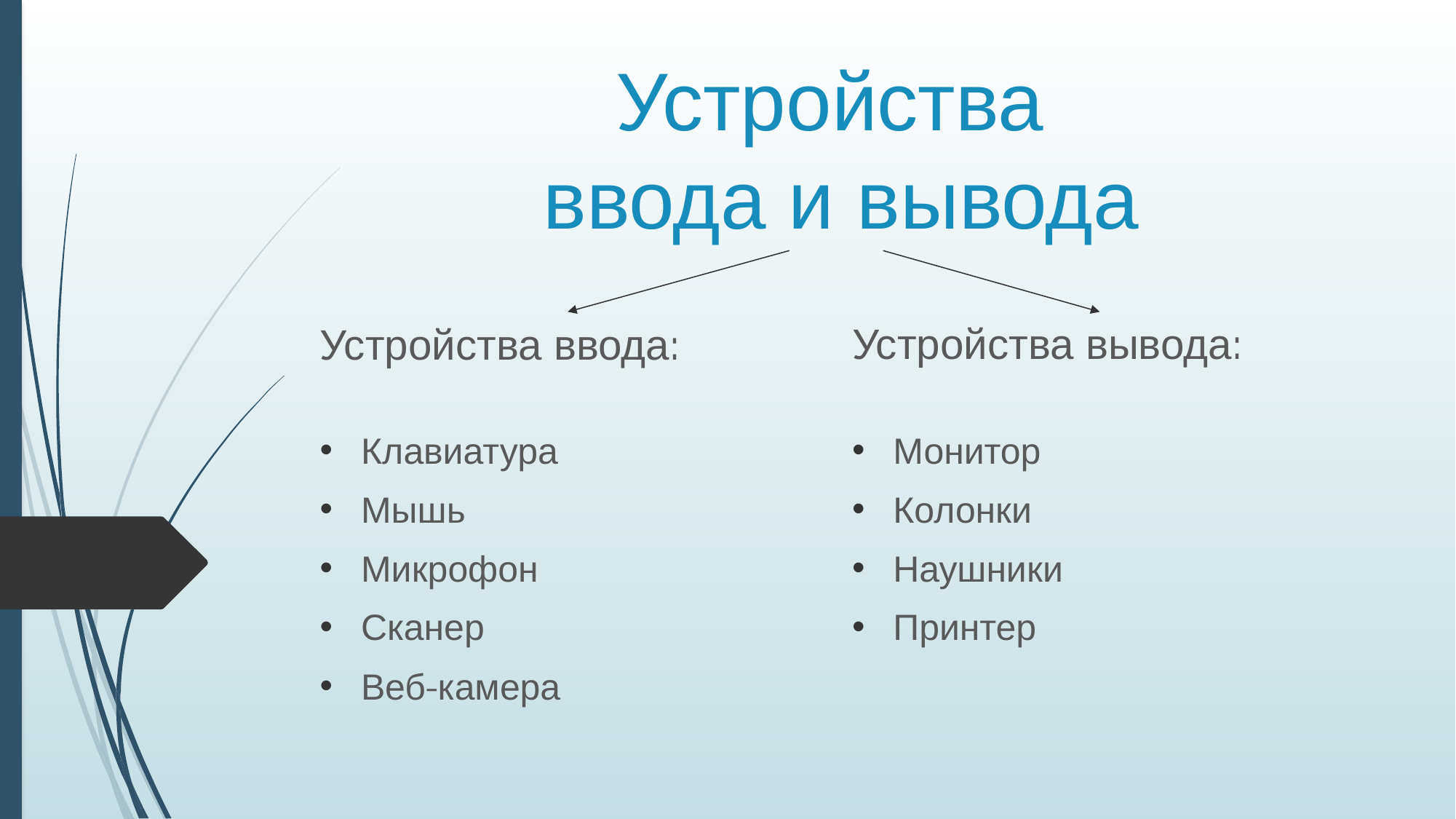

# Устройства ввода и вывода
Устройства вывода:

Устройства ввода:

Клавиатура
Мышь
Микрофон
Сканер
Веб-камера

Монитор
Колонки
Наушники
Принтер